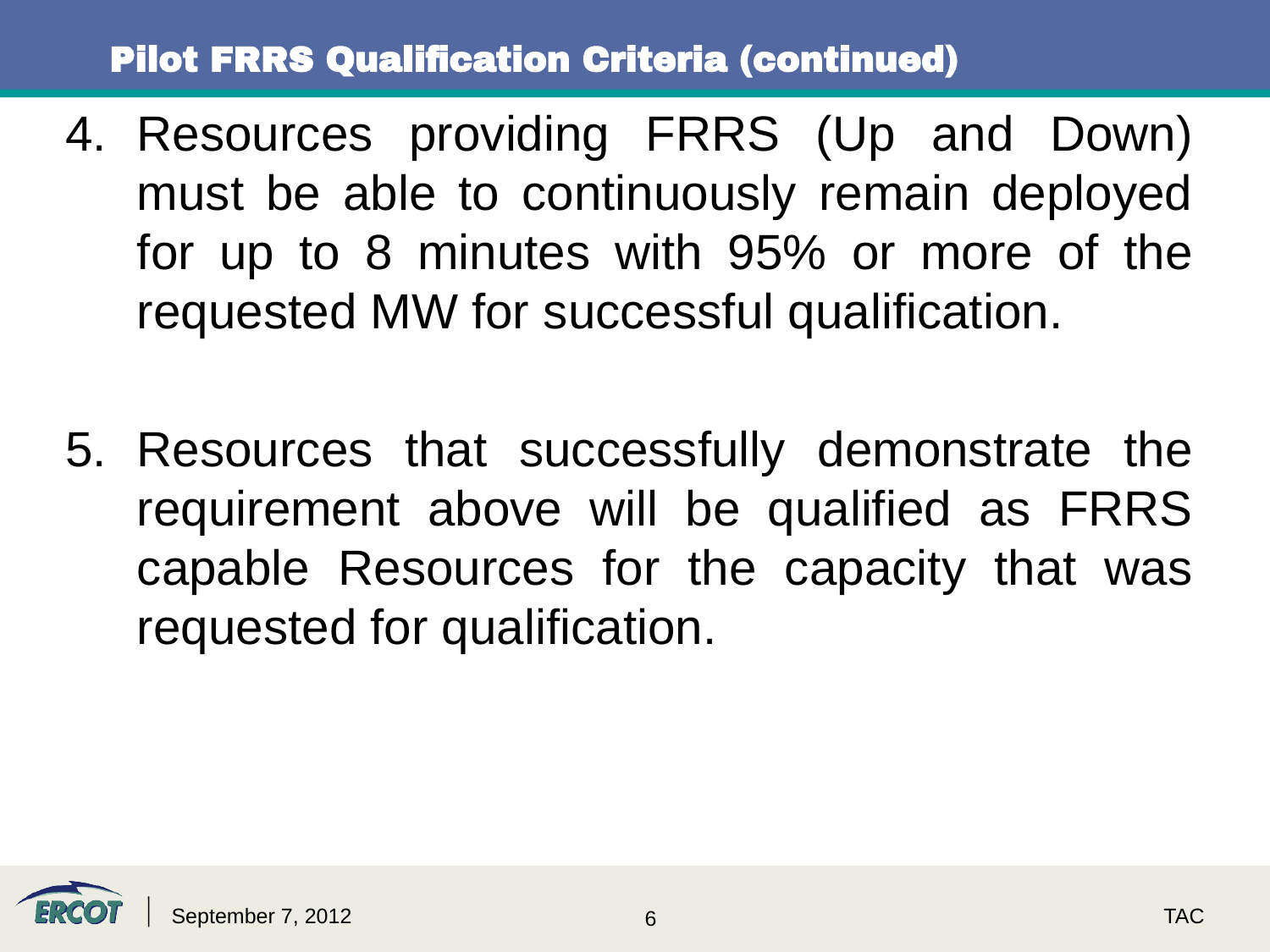

# Pilot FRRS Qualification Criteria (continued)
Resources providing FRRS (Up and Down) must be able to continuously remain deployed for up to 8 minutes with 95% or more of the requested MW for successful qualification.

Resources that successfully demonstrate the requirement above will be qualified as FRRS capable Resources for the capacity that was requested for qualification.

September 7, 2012
TAC